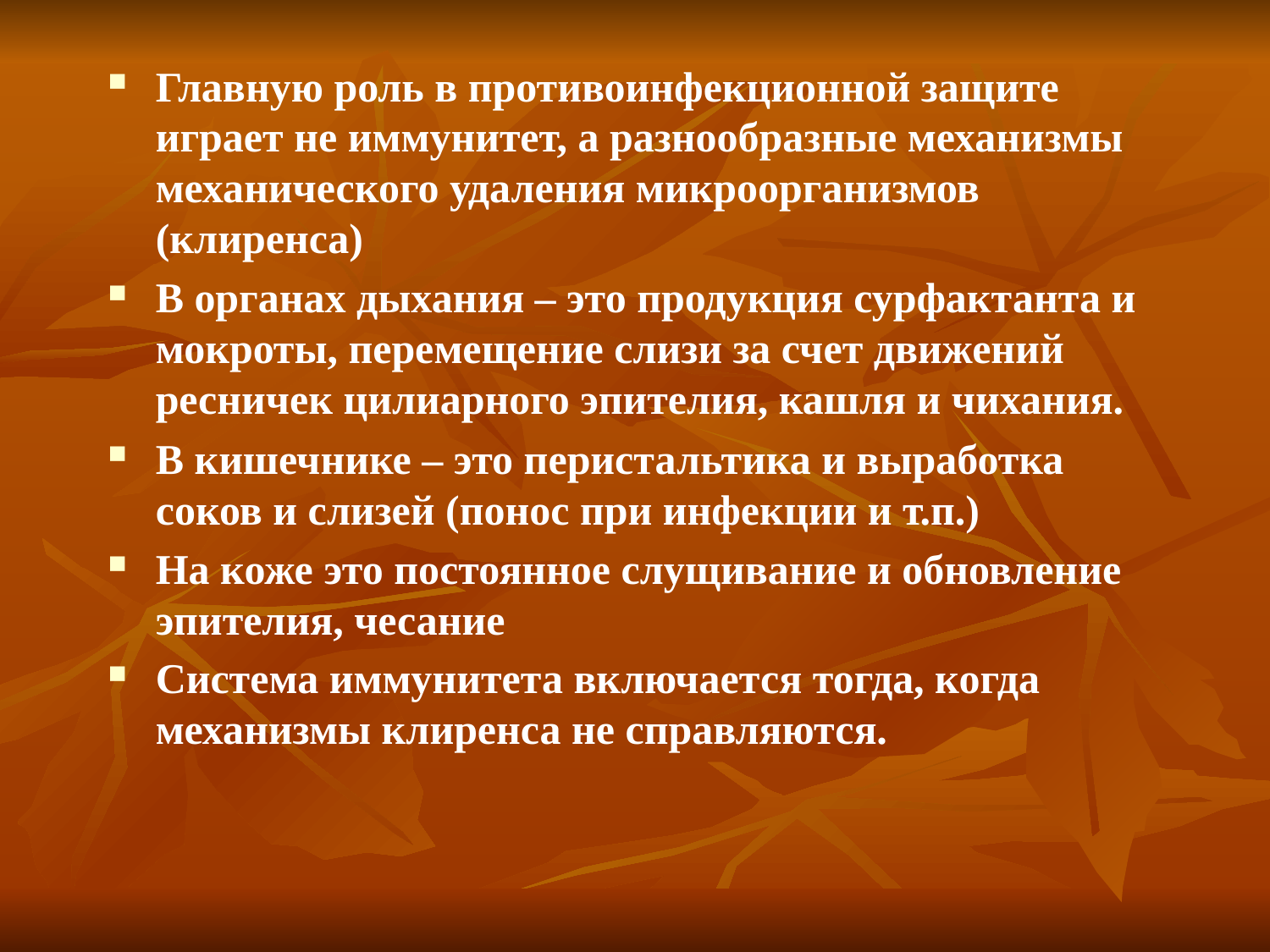

Главную роль в противоинфекционной защите играет не иммунитет, а разнообразные механизмы механического удаления микроорганизмов  (клиренса)
В органах дыхания – это продукция сурфактанта и мокроты, перемещение слизи за счет движений ресничек цилиарного эпителия, кашля и чихания.
В кишечнике – это перистальтика и выработка соков и слизей (понос при инфекции и т.п.)
На коже это постоянное слущивание и обновление эпителия, чесание
Система иммунитета включается тогда, когда механизмы клиренса не справляются.